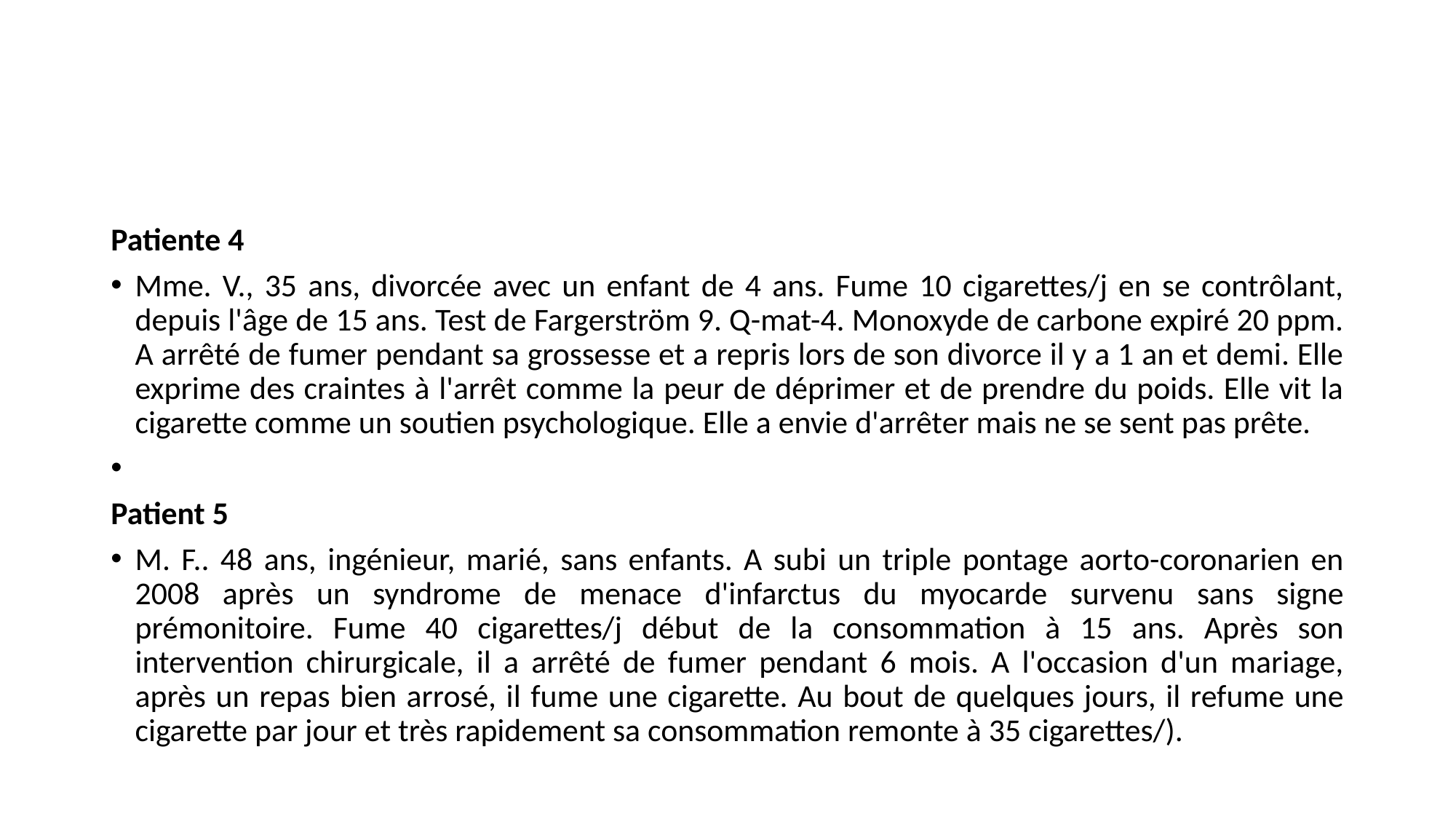

#
Patiente 4
Mme. V., 35 ans, divorcée avec un enfant de 4 ans. Fume 10 cigarettes/j en se contrôlant, depuis l'âge de 15 ans. Test de Fargerström 9. Q-mat-4. Monoxyde de carbone expiré 20 ppm. A arrêté de fumer pendant sa grossesse et a repris lors de son divorce il y a 1 an et demi. Elle exprime des craintes à l'arrêt comme la peur de déprimer et de prendre du poids. Elle vit la cigarette comme un soutien psychologique. Elle a envie d'arrêter mais ne se sent pas prête.

Patient 5
M. F.. 48 ans, ingénieur, marié, sans enfants. A subi un triple pontage aorto-coronarien en 2008 après un syndrome de menace d'infarctus du myocarde survenu sans signe prémonitoire. Fume 40 cigarettes/j début de la consommation à 15 ans. Après son intervention chirurgicale, il a arrêté de fumer pendant 6 mois. A l'occasion d'un mariage, après un repas bien arrosé, il fume une cigarette. Au bout de quelques jours, il refume une cigarette par jour et très rapidement sa consommation remonte à 35 cigarettes/).